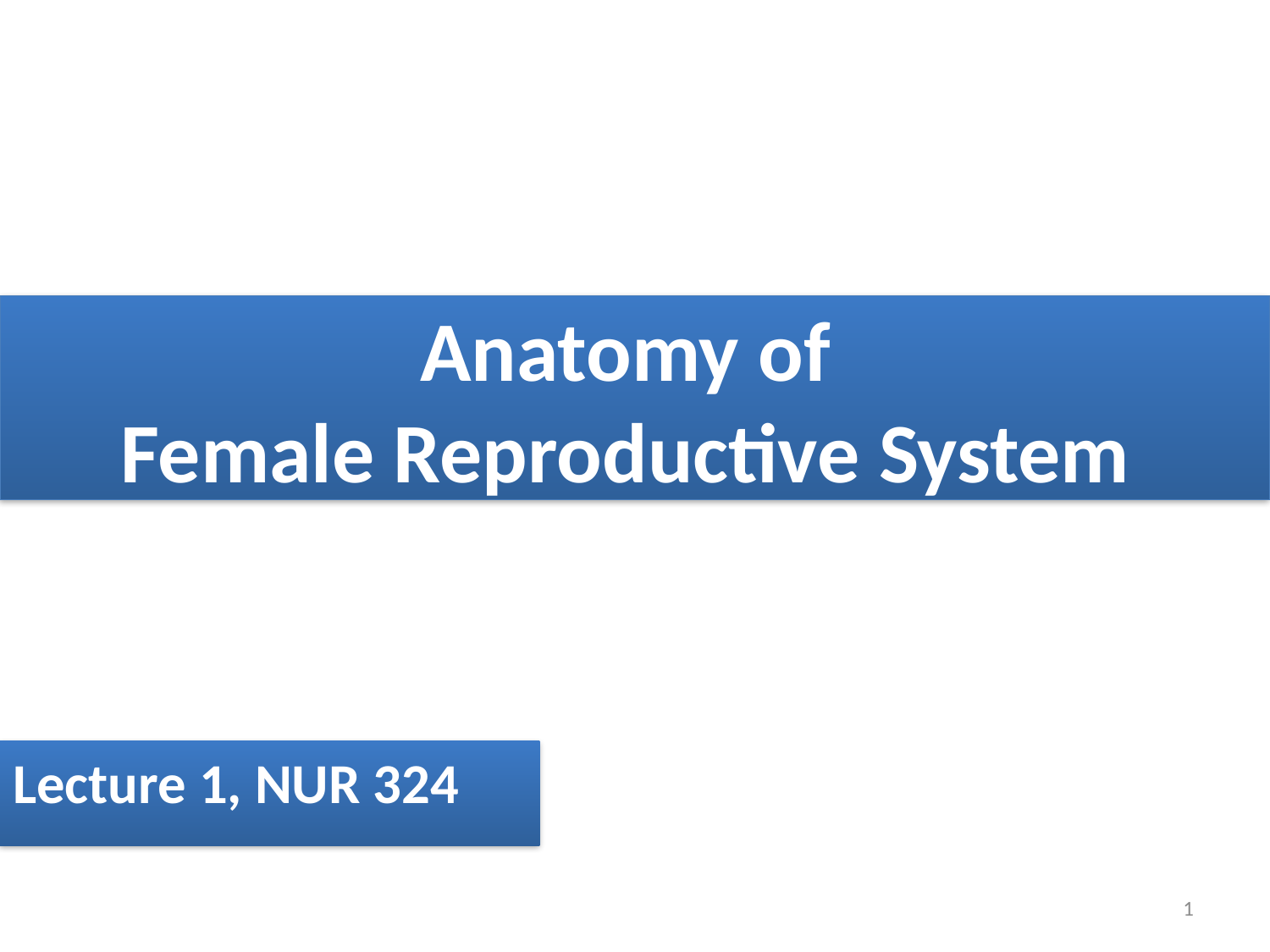

# Anatomy of Female Reproductive System
Lecture 1, NUR 324
1